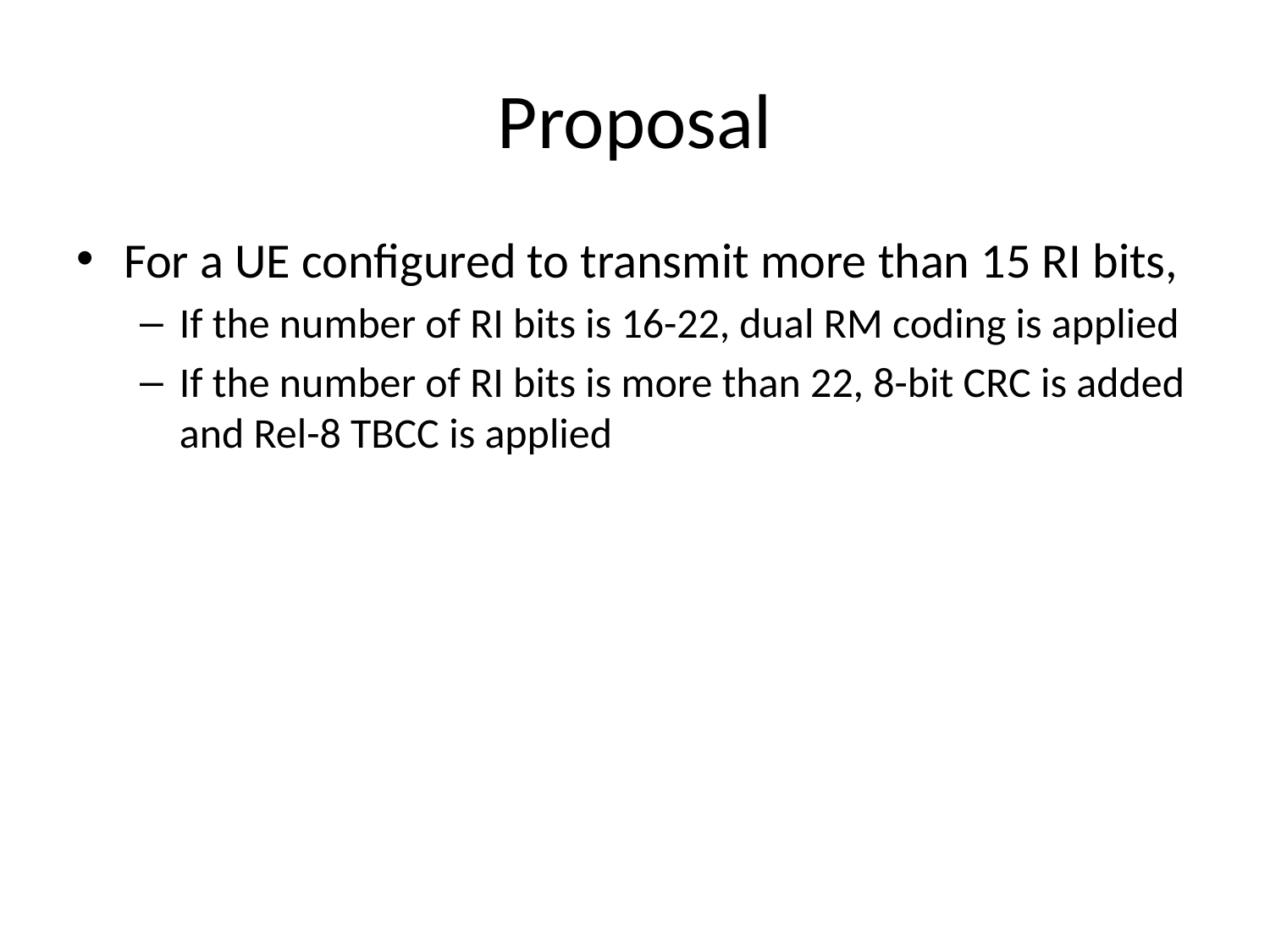

# Proposal
For a UE configured to transmit more than 15 RI bits,
If the number of RI bits is 16-22, dual RM coding is applied
If the number of RI bits is more than 22, 8-bit CRC is added and Rel-8 TBCC is applied